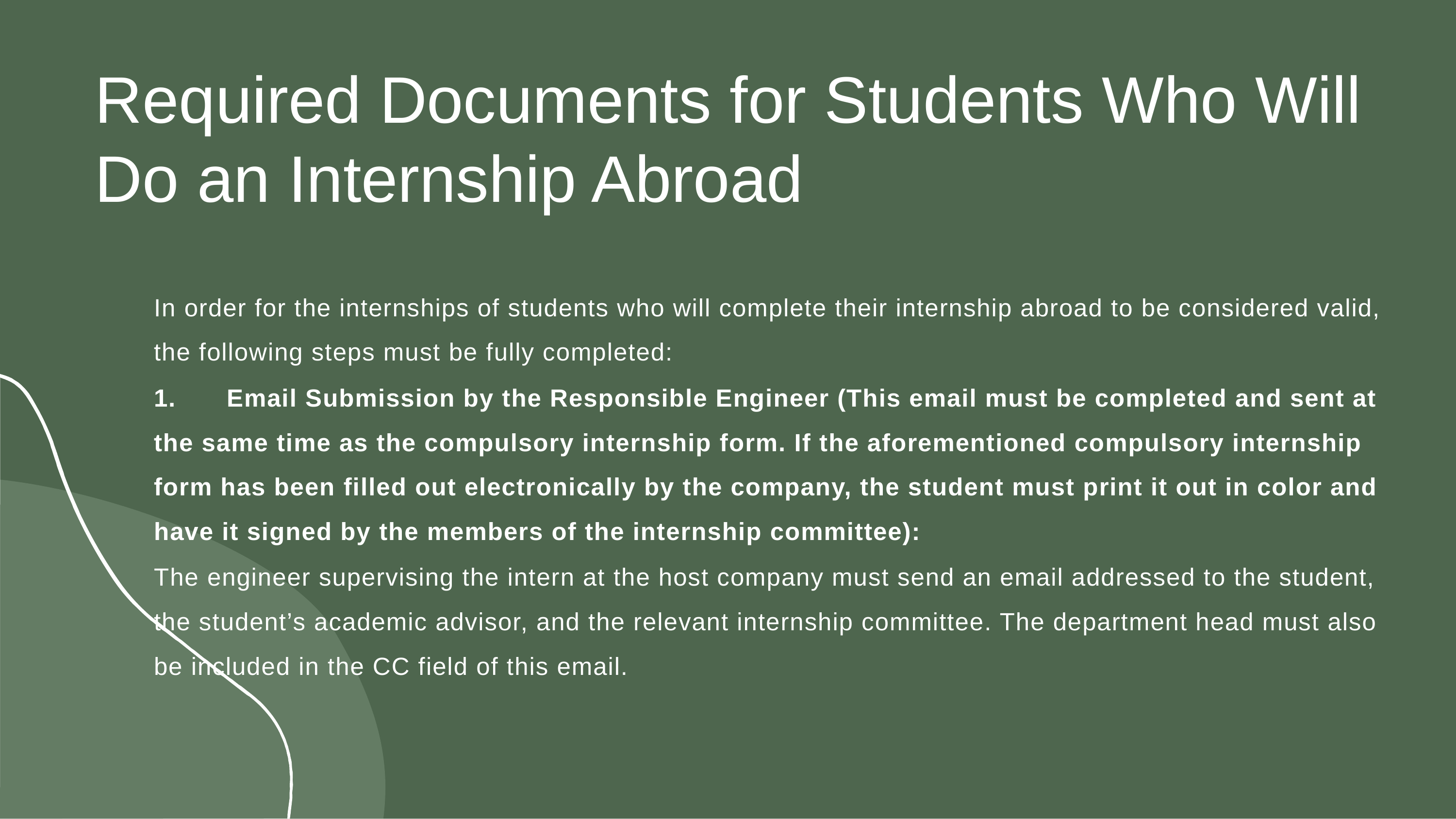

# Required Documents for Students Who Will Do an Internship Abroad
In order for the internships of students who will complete their internship abroad to be considered valid, the following steps must be fully completed:
1.	Email Submission by the Responsible Engineer (This email must be completed and sent at the same time as the compulsory internship form. If the aforementioned compulsory internship form has been filled out electronically by the company, the student must print it out in color and have it signed by the members of the internship committee):
The engineer supervising the intern at the host company must send an email addressed to the student, the student’s academic advisor, and the relevant internship committee. The department head must also be included in the CC field of this email.